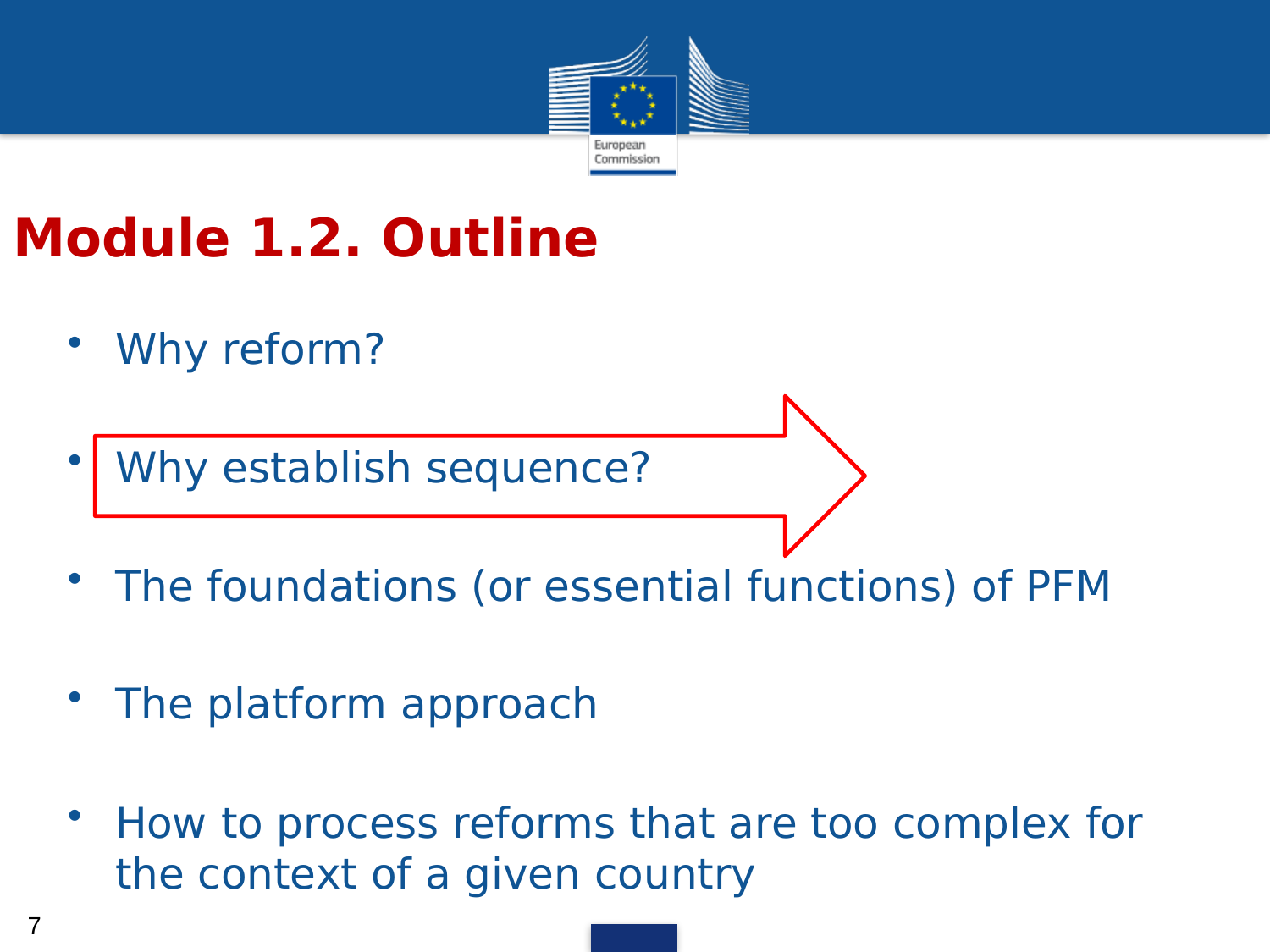

# Module 1.2. Outline
Why reform?

Why establish sequence?

The foundations (or essential functions) of PFM

The platform approach

How to process reforms that are too complex for the context of a given country

7